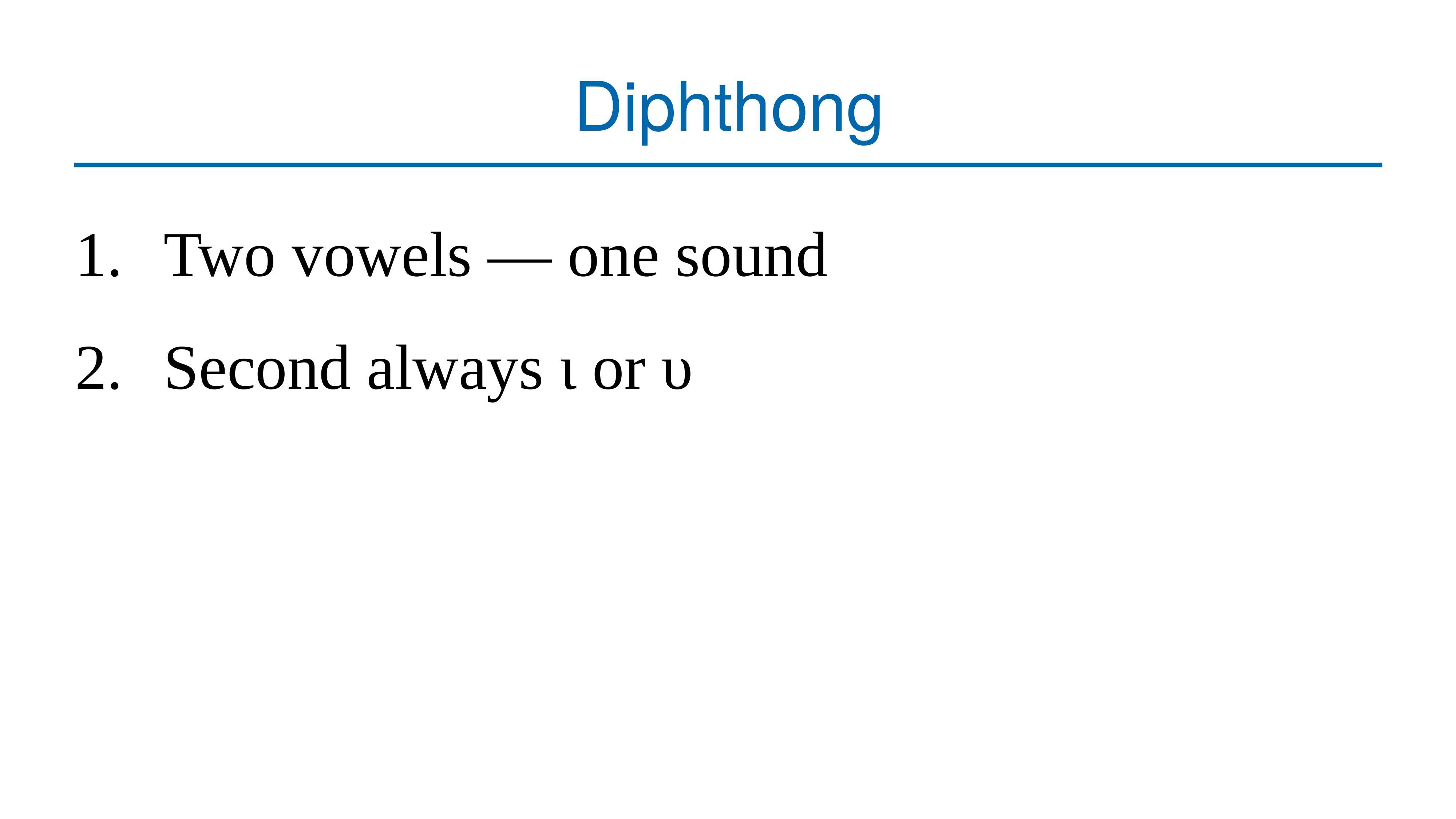

# Diphthong
Two vowels — one sound
Second always ι or υ